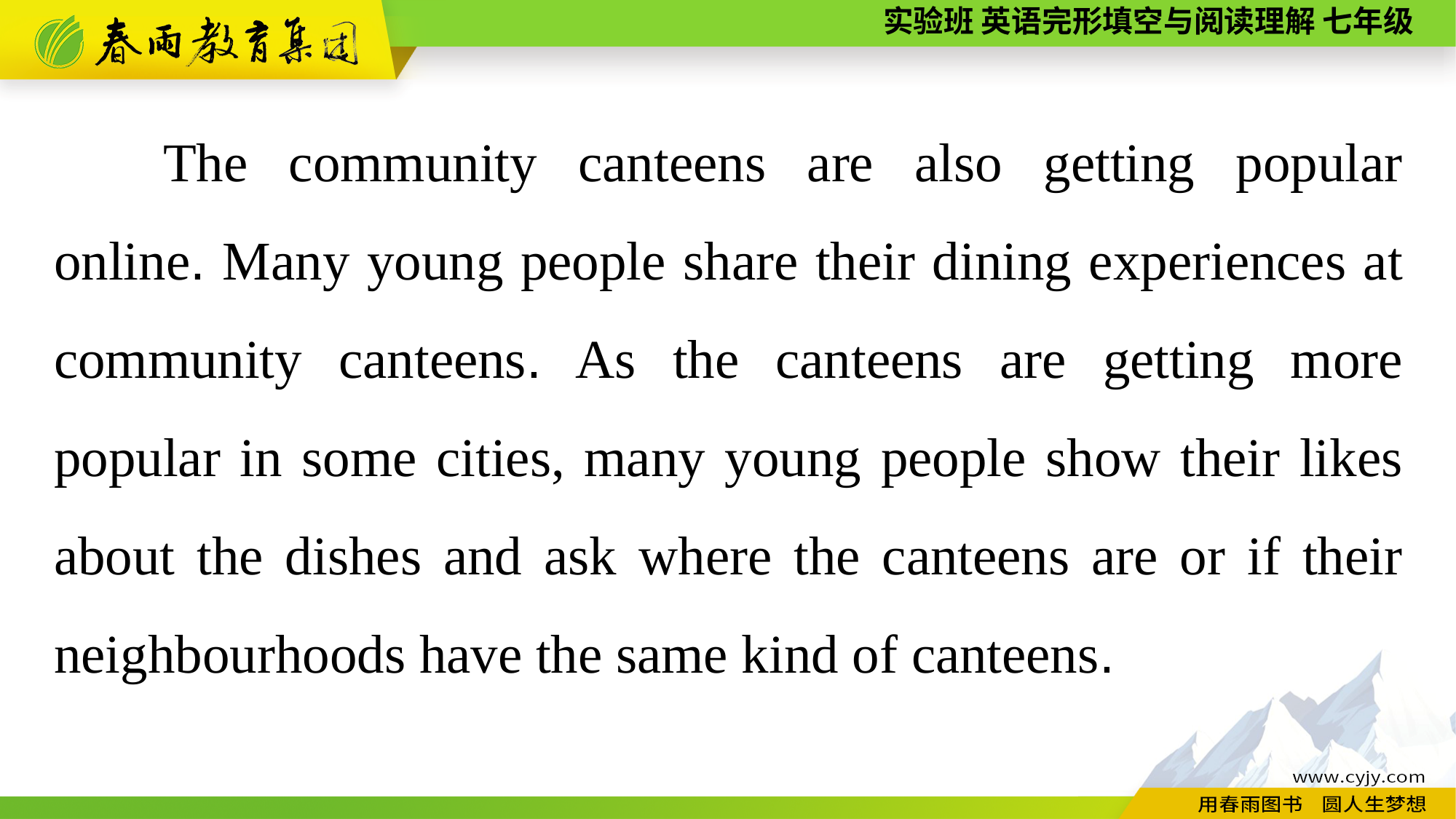

The community canteens are also getting popular online. Many young people share their dining experiences at community canteens. As the canteens are getting more popular in some cities, many young people show their likes about the dishes and ask where the canteens are or if their neighbourhoods have the same kind of canteens.